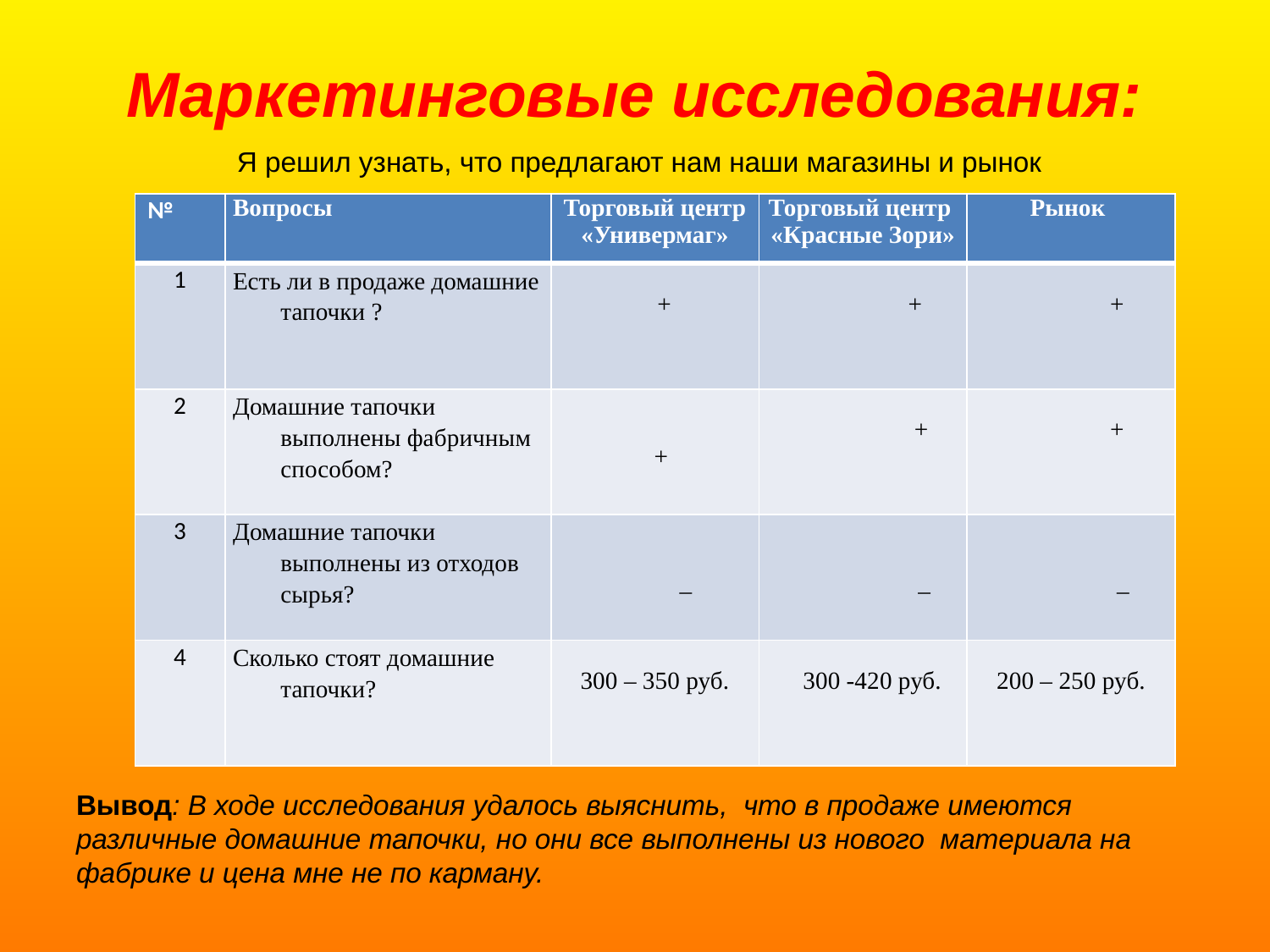

# Маркетинговые исследования: Я решил узнать, что предлагают нам наши магазины и рынок
| № | Вопросы | Торговый центр «Универмаг» | Торговый центр «Красные Зори» | Рынок |
| --- | --- | --- | --- | --- |
| 1 | Есть ли в продаже домашние тапочки ? | + | + | + |
| 2 | Домашние тапочки выполнены фабричным способом? | + | + | + |
| 3 | Домашние тапочки выполнены из отходов сырья? | \_ | \_ | \_ |
| 4 | Сколько стоят домашние тапочки? | 300 – 350 руб. | 300 -420 руб. | 200 – 250 руб. |

Вывод: В ходе исследования удалось выяснить,  что в продаже имеются  различные домашние тапочки, но они все выполнены из нового  материала на фабрике и цена мне не по карману.